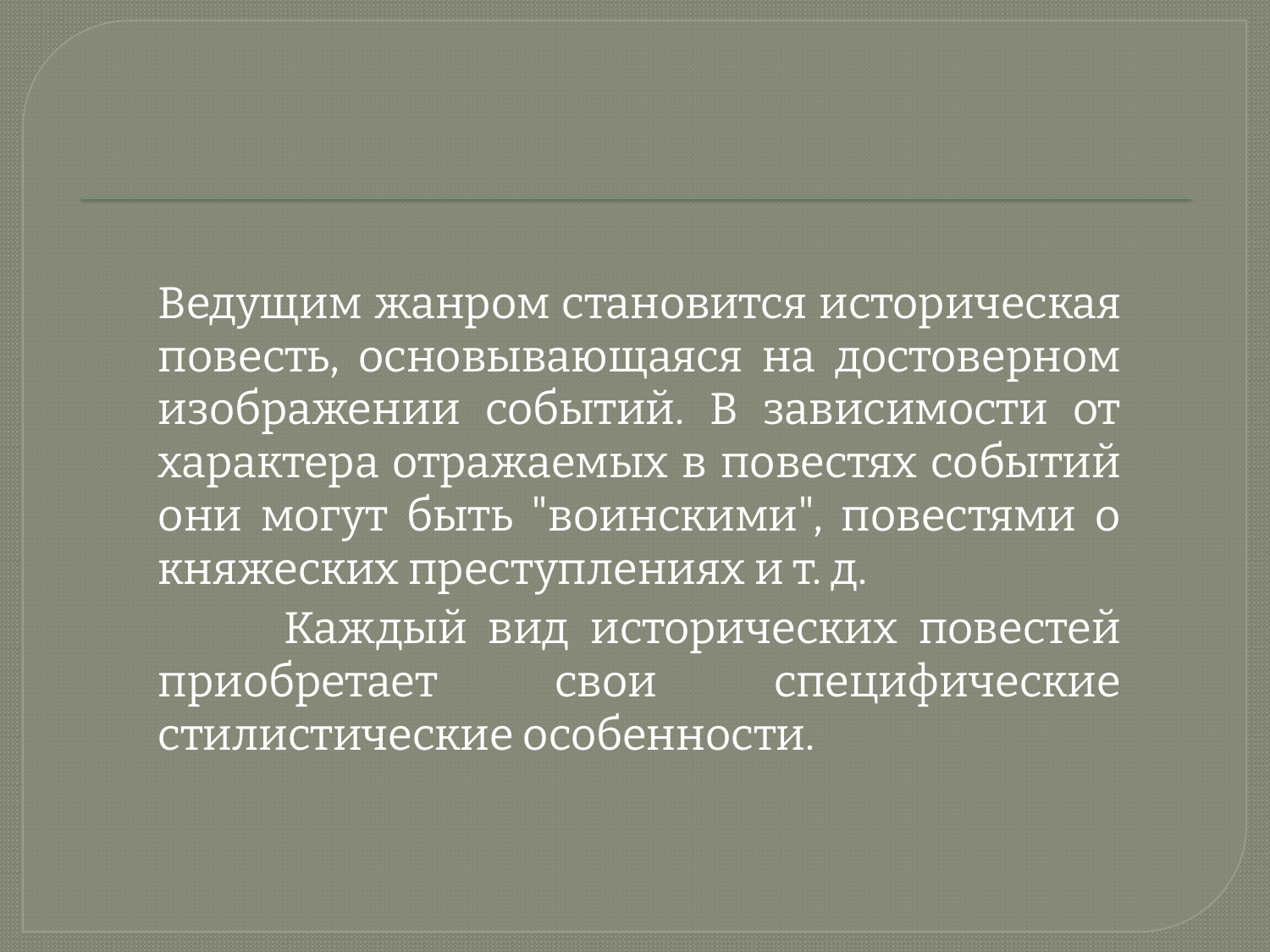

Ведущим жанром становится историческая повесть, основывающаяся на достоверном изображении событий. В зависимости от характера отражаемых в повестях событий они могут быть "воинскими", повестями о княжеских преступлениях и т. д.
      Каждый вид исторических повестей приобретает свои специфические стилистические особенности.